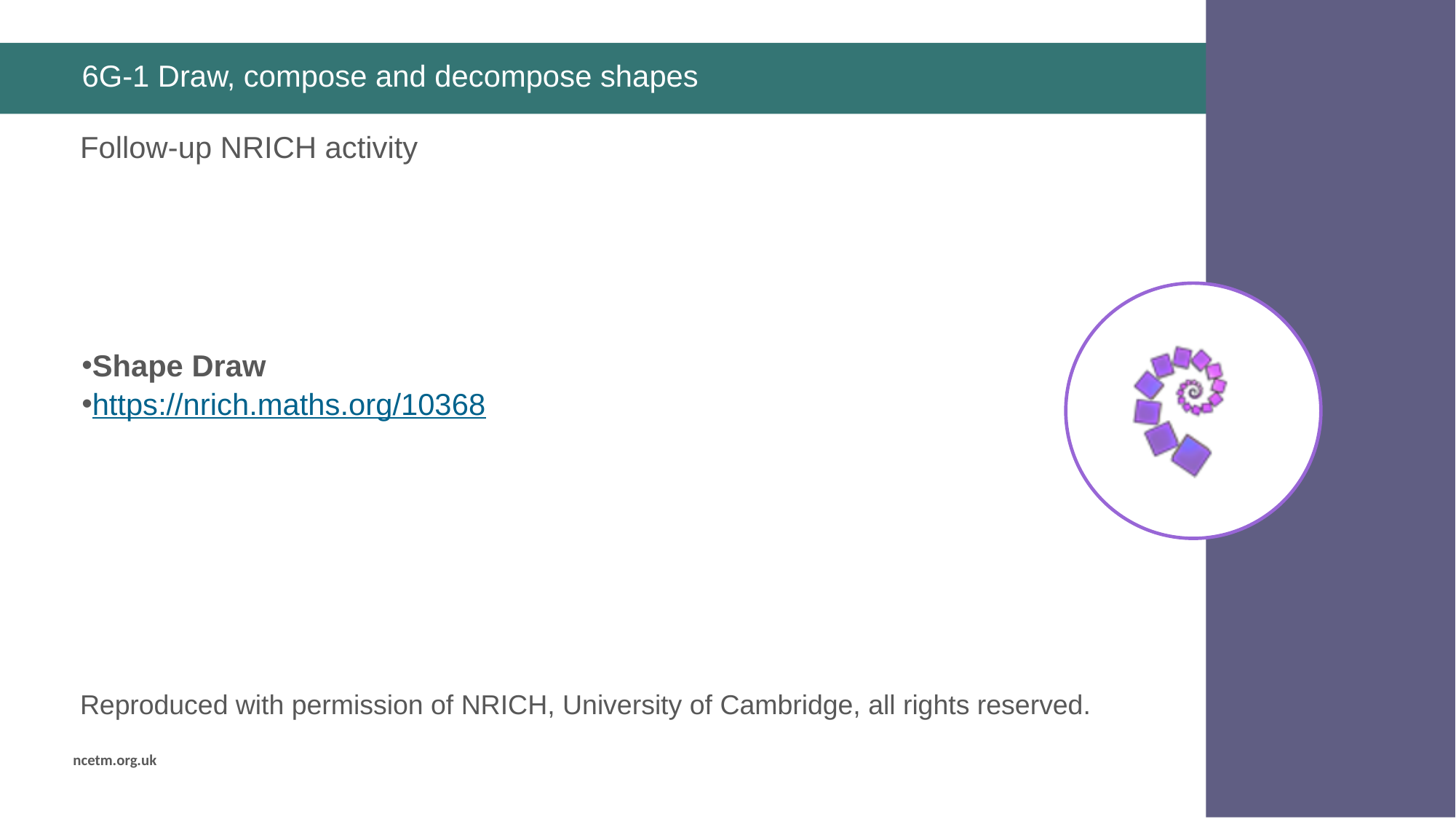

# 6G-1 Draw, compose and decompose shapes

Shape Draw
https://nrich.maths.org/10368